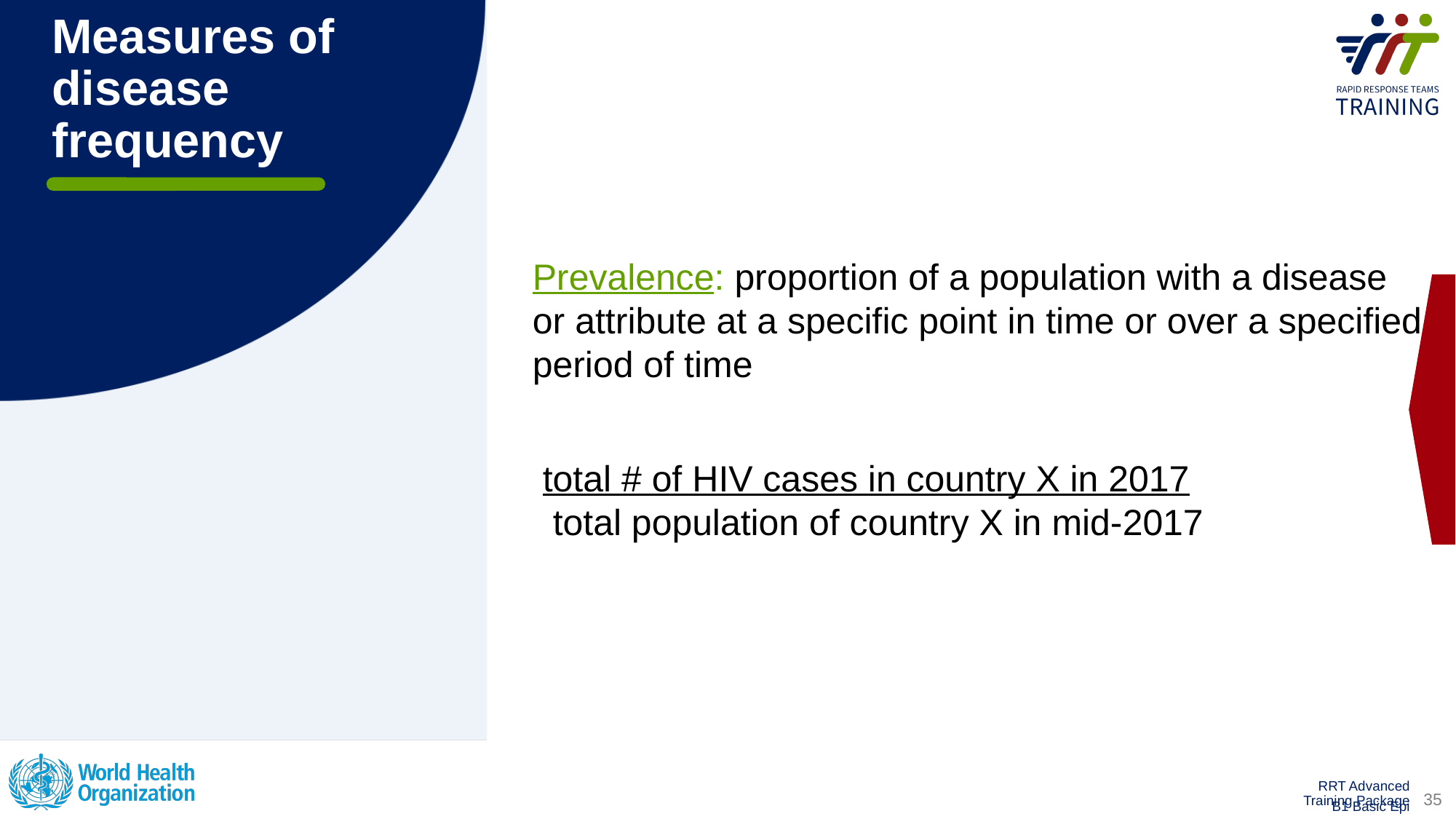

# Measures of disease frequency

Prevalence: proportion of a population with a disease or attribute at a specific point in time or over a specified period of time

 total # of HIV cases in country X in 2017
  total population of country X in mid-2017